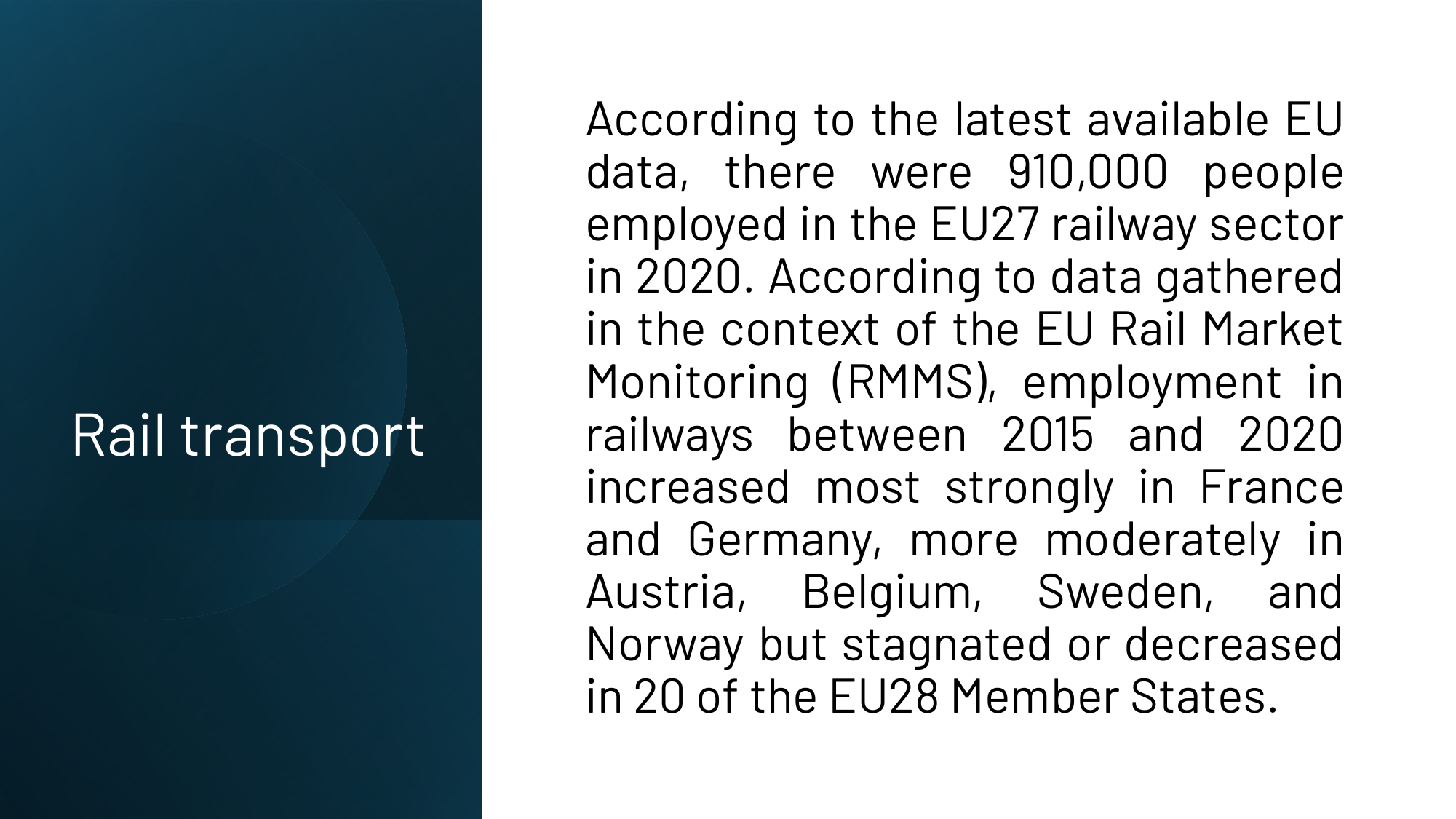

# Rail transport
According to the latest available EU data, there were 910,000 people employed in the EU27 railway sector in 2020. According to data gathered in the context of the EU Rail Market Monitoring (RMMS), employment in railways between 2015 and 2020 increased most strongly in France and Germany, more moderately in Austria, Belgium, Sweden, and Norway but stagnated or decreased in 20 of the EU28 Member States.